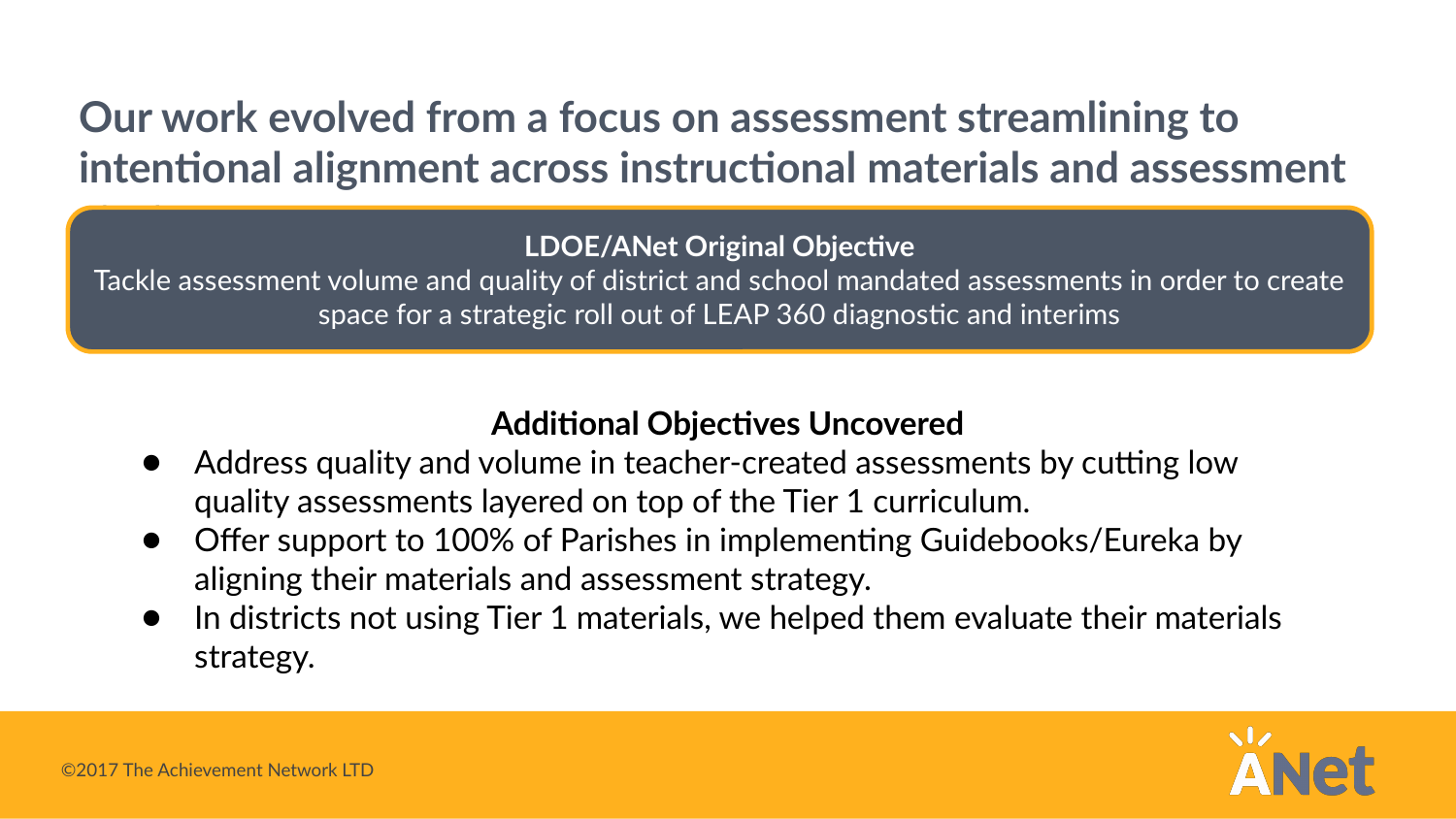

# Our work evolved from a focus on assessment streamlining to intentional alignment across instructional materials and assessment strategy
LDOE/ANet Original Objective
Tackle assessment volume and quality of district and school mandated assessments in order to create space for a strategic roll out of LEAP 360 diagnostic and interims
Additional Objectives Uncovered
Address quality and volume in teacher-created assessments by cutting low quality assessments layered on top of the Tier 1 curriculum.
Offer support to 100% of Parishes in implementing Guidebooks/Eureka by aligning their materials and assessment strategy.
In districts not using Tier 1 materials, we helped them evaluate their materials strategy.
©2017 The Achievement Network LTD